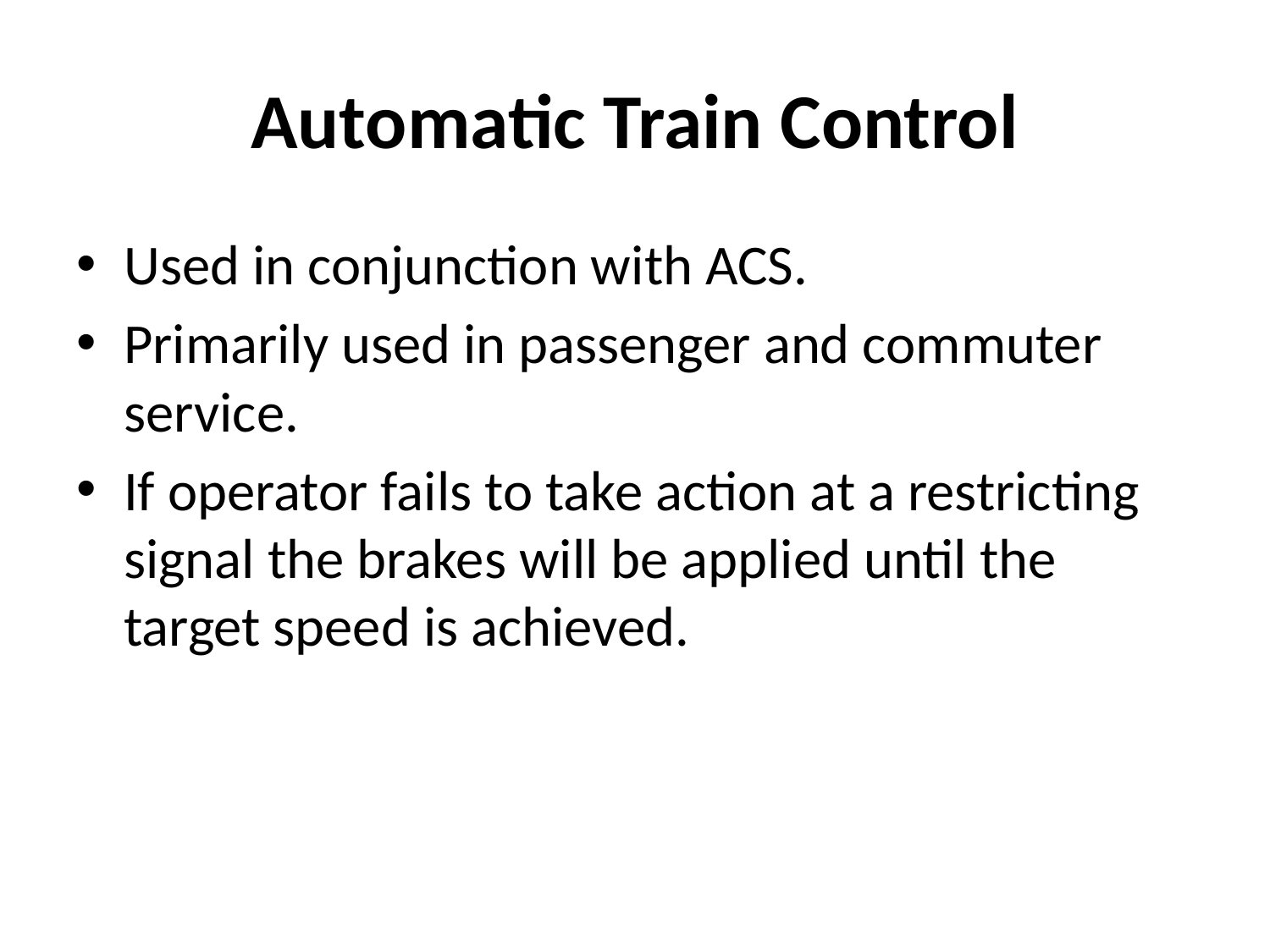

# Automatic Train Control
Used in conjunction with ACS.
Primarily used in passenger and commuter service.
If operator fails to take action at a restricting signal the brakes will be applied until the target speed is achieved.